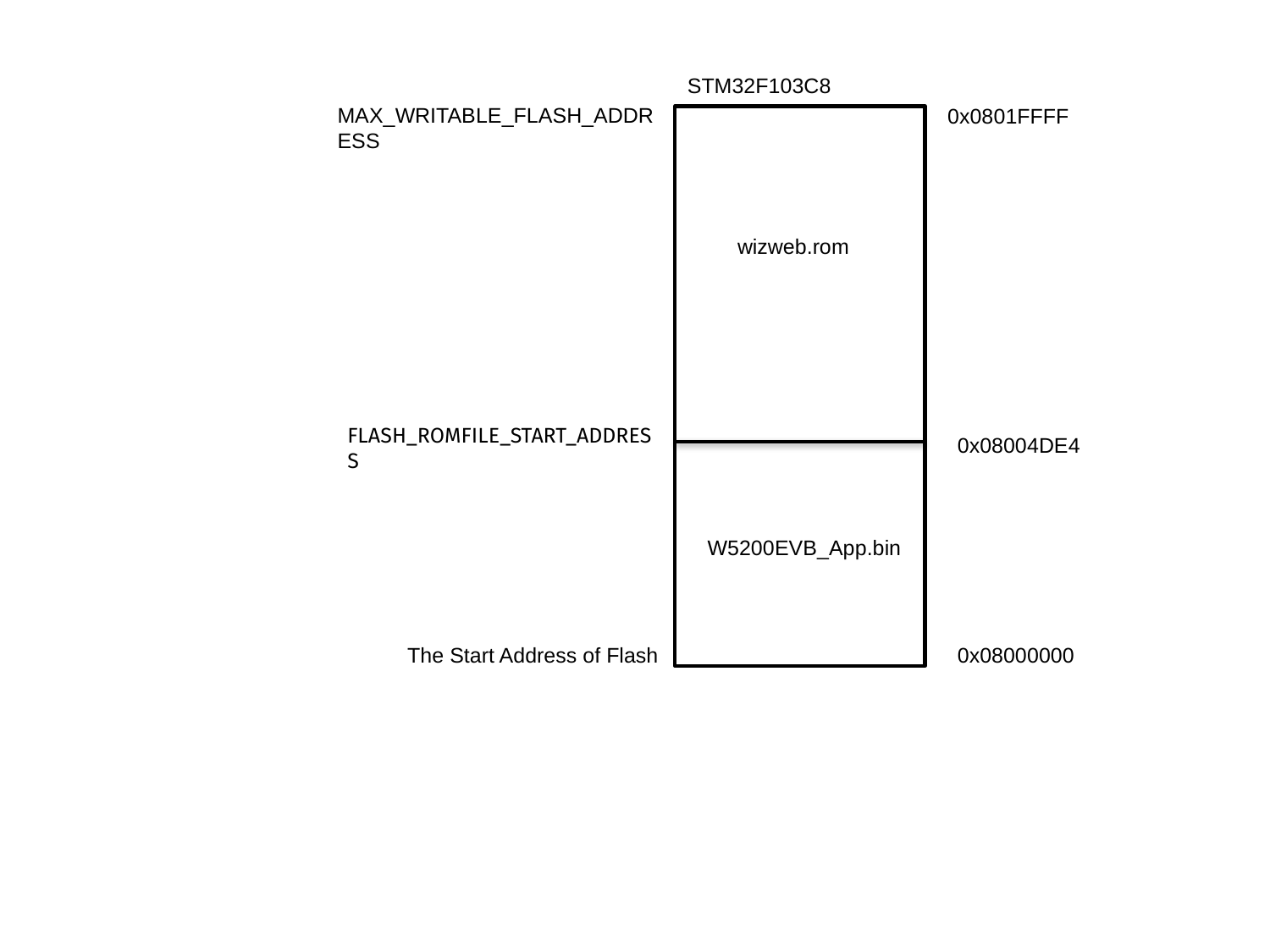

STM32F103C8
MAX_WRITABLE_FLASH_ADDRESS
0x0801FFFF

wizweb.rom
W5200EVB_App.bin
FLASH_ROMFILE_START_ADDRESS
0x08004DE4
The Start Address of Flash
0x08000000